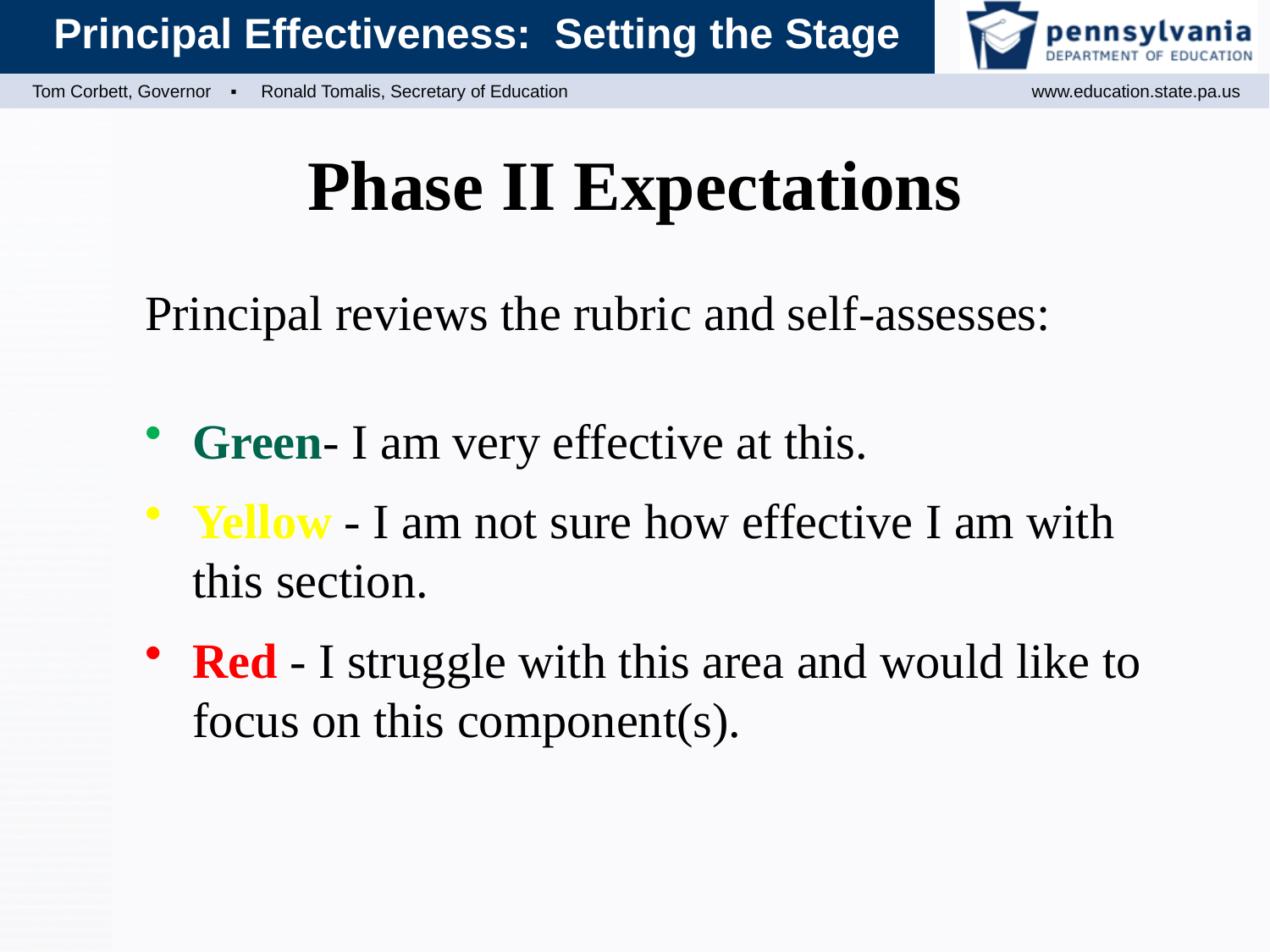

# Phase II Expectations
Principal reviews the rubric and self-assesses:

Green- I am very effective at this.
Yellow - I am not sure how effective I am with this section.
Red - I struggle with this area and would like to focus on this component(s).